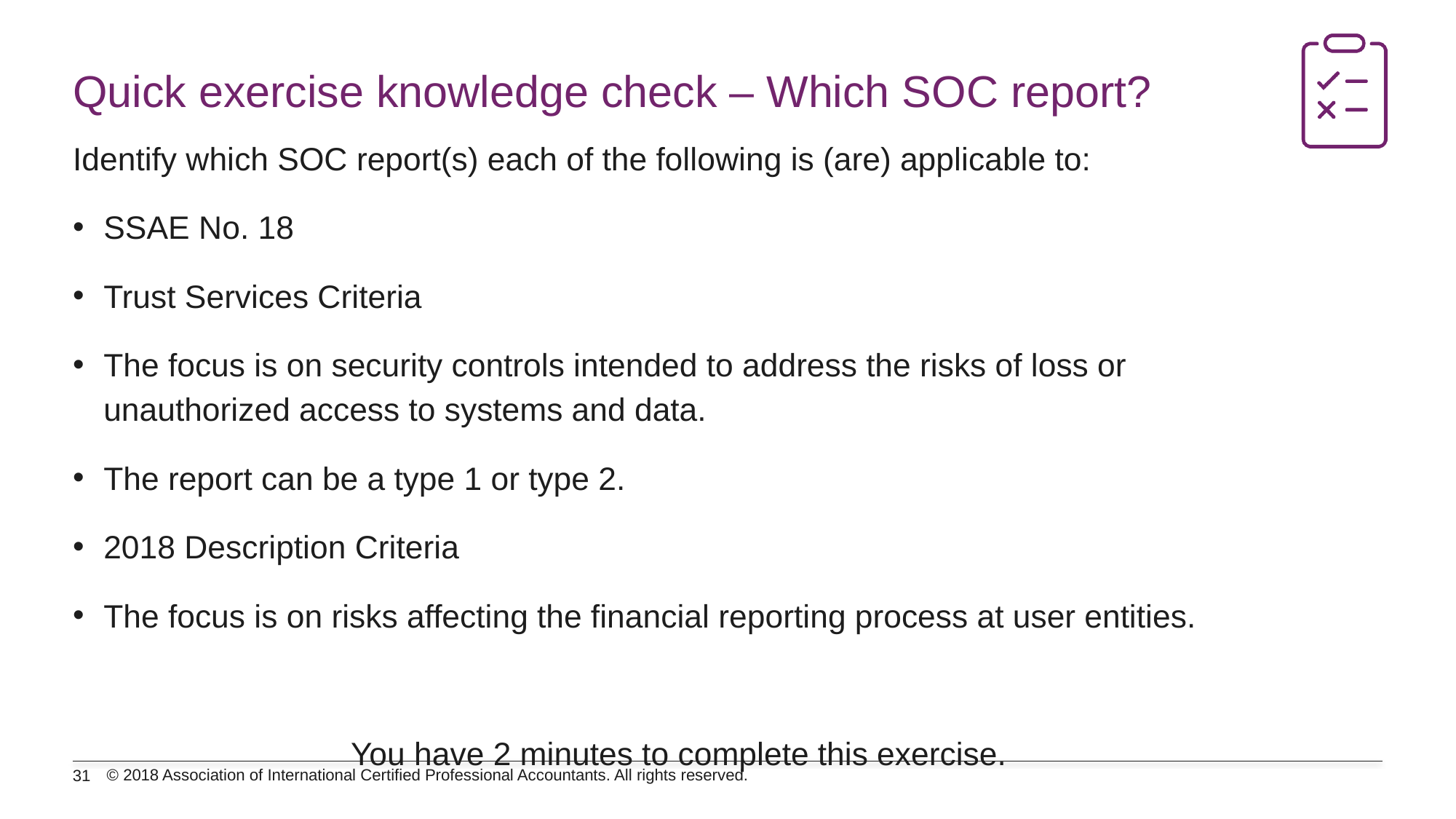

# Quick exercise knowledge check – Which SOC report?
Identify which SOC report(s) each of the following is (are) applicable to:
SSAE No. 18
Trust Services Criteria
The focus is on security controls intended to address the risks of loss or unauthorized access to systems and data.
The report can be a type 1 or type 2.
2018 Description Criteria
The focus is on risks affecting the financial reporting process at user entities.

You have 2 minutes to complete this exercise.
© 2018 Association of International Certified Professional Accountants. All rights reserved.
31